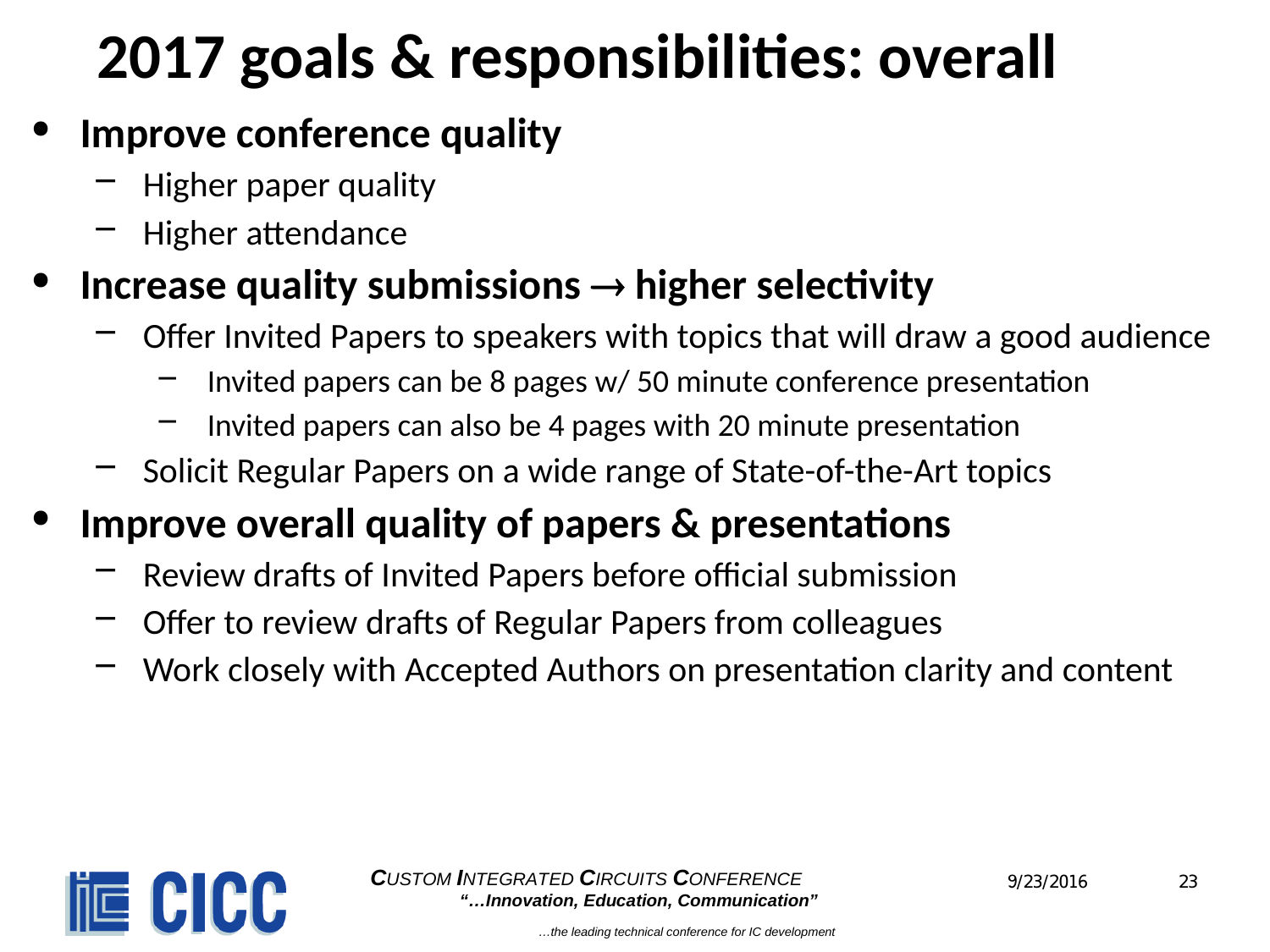

# 2017 goals & responsibilities: overall
Improve conference quality
Higher paper quality
Higher attendance
Increase quality submissions → higher selectivity
Offer Invited Papers to speakers with topics that will draw a good audience
Invited papers can be 8 pages w/ 50 minute conference presentation
Invited papers can also be 4 pages with 20 minute presentation
Solicit Regular Papers on a wide range of State-of-the-Art topics
Improve overall quality of papers & presentations
Review drafts of Invited Papers before official submission
Offer to review drafts of Regular Papers from colleagues
Work closely with Accepted Authors on presentation clarity and content